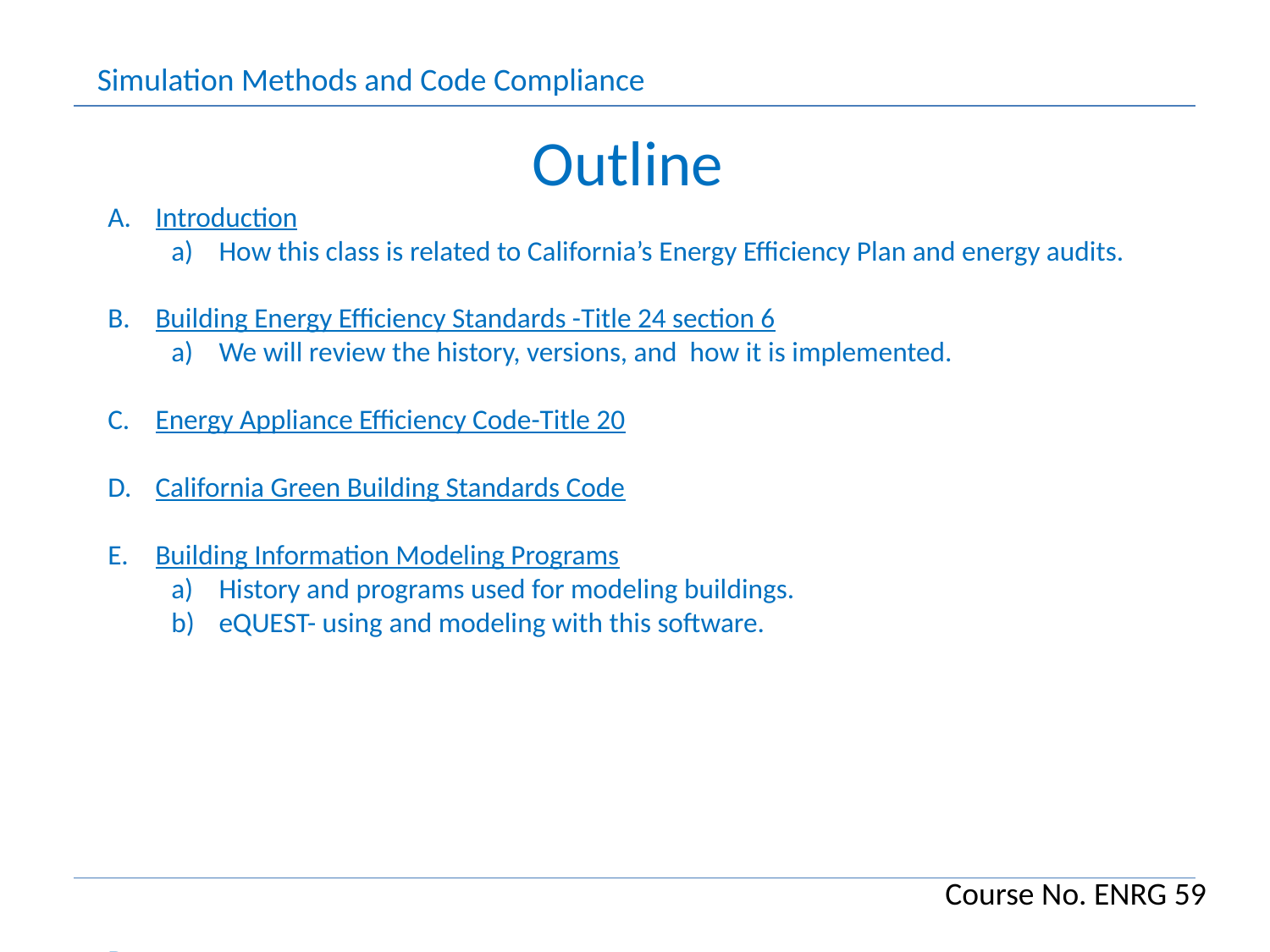

Outline
Introduction
How this class is related to California’s Energy Efficiency Plan and energy audits.

Building Energy Efficiency Standards -Title 24 section 6
We will review the history, versions, and  how it is implemented.

Energy Appliance Efficiency Code-Title 20

California Green Building Standards Code

Building Information Modeling Programs
History and programs used for modeling buildings.
eQUEST- using and modeling with this software.

D.

E.